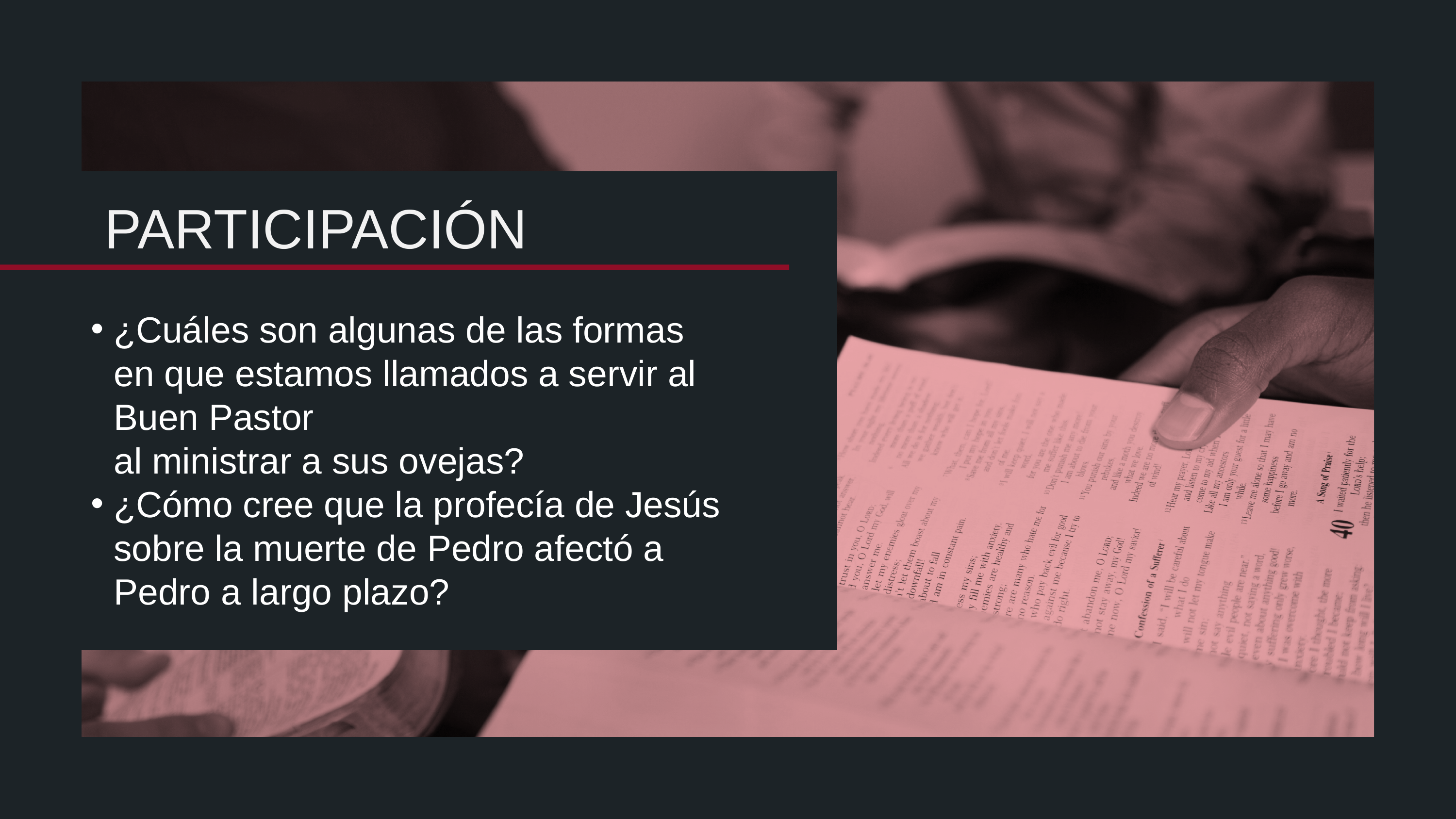

¿Cuáles son algunas de las formas en que estamos llamados a servir al Buen Pastor
al ministrar a sus ovejas?
¿Cómo cree que la profecía de Jesús sobre la muerte de Pedro afectó a Pedro a largo plazo?